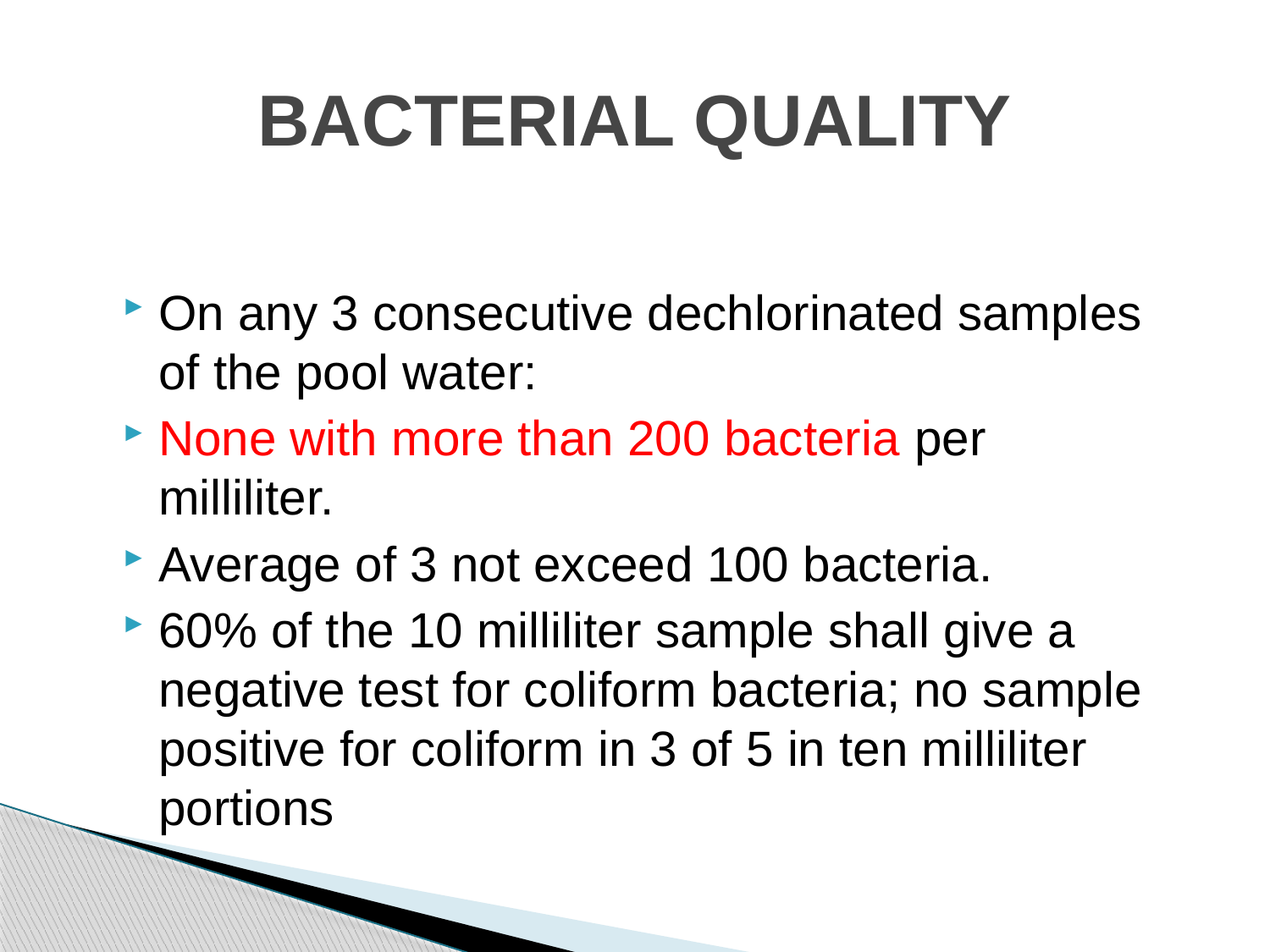

# BACTERIAL QUALITY
On any 3 consecutive dechlorinated samples of the pool water:
None with more than 200 bacteria per milliliter.
Average of 3 not exceed 100 bacteria.
60% of the 10 milliliter sample shall give a negative test for coliform bacteria; no sample positive for coliform in 3 of 5 in ten milliliter portions